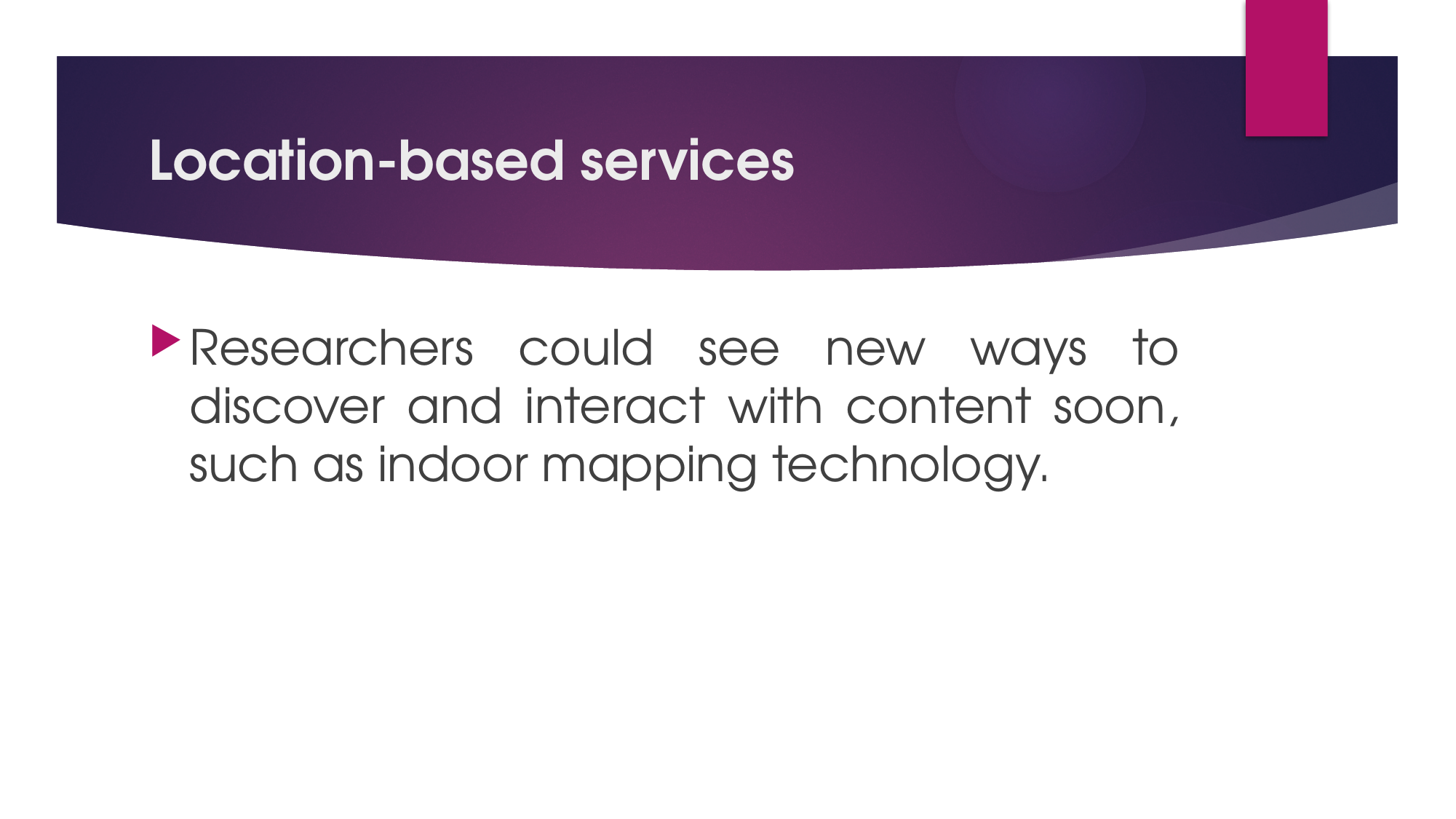

# Location-based services
Researchers could see new ways to discover and interact with content soon, such as indoor mapping technology.